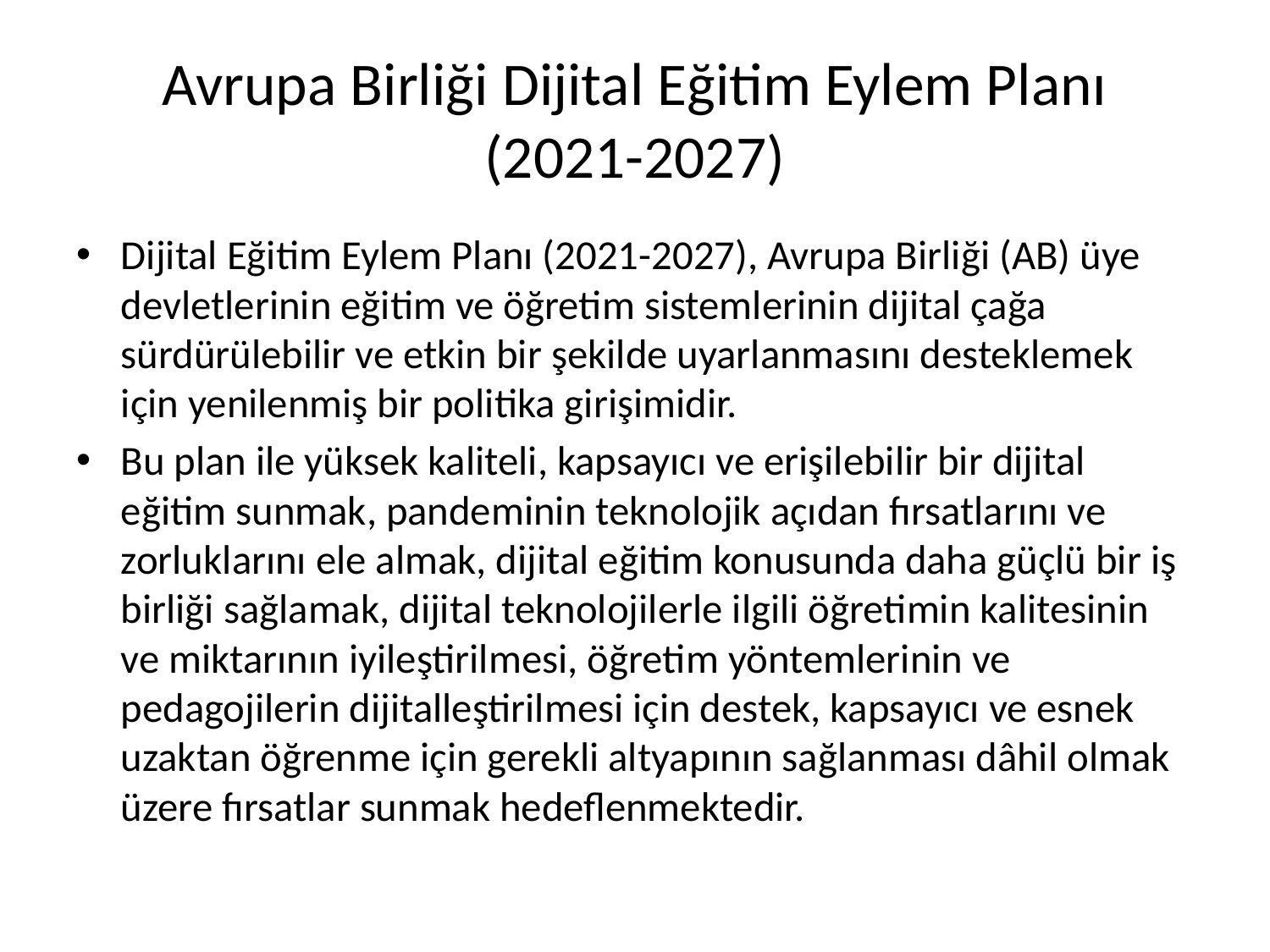

# Avrupa Birliği Dijital Eğitim Eylem Planı (2021-2027)
Dijital Eğitim Eylem Planı (2021-2027), Avrupa Birliği (AB) üye devletlerinin eğitim ve öğretim sistemlerinin dijital çağa sürdürülebilir ve etkin bir şekilde uyarlanmasını desteklemek için yenilenmiş bir politika girişimidir.
Bu plan ile yüksek kaliteli, kapsayıcı ve erişilebilir bir dijital eğitim sunmak, pandeminin teknolojik açıdan fırsatlarını ve zorluklarını ele almak, dijital eğitim konusunda daha güçlü bir iş birliği sağlamak, dijital teknolojilerle ilgili öğretimin kalitesinin ve miktarının iyileştirilmesi, öğretim yöntemlerinin ve pedagojilerin dijitalleştirilmesi için destek, kapsayıcı ve esnek uzaktan öğrenme için gerekli altyapının sağlanması dâhil olmak üzere fırsatlar sunmak hedeflenmektedir.